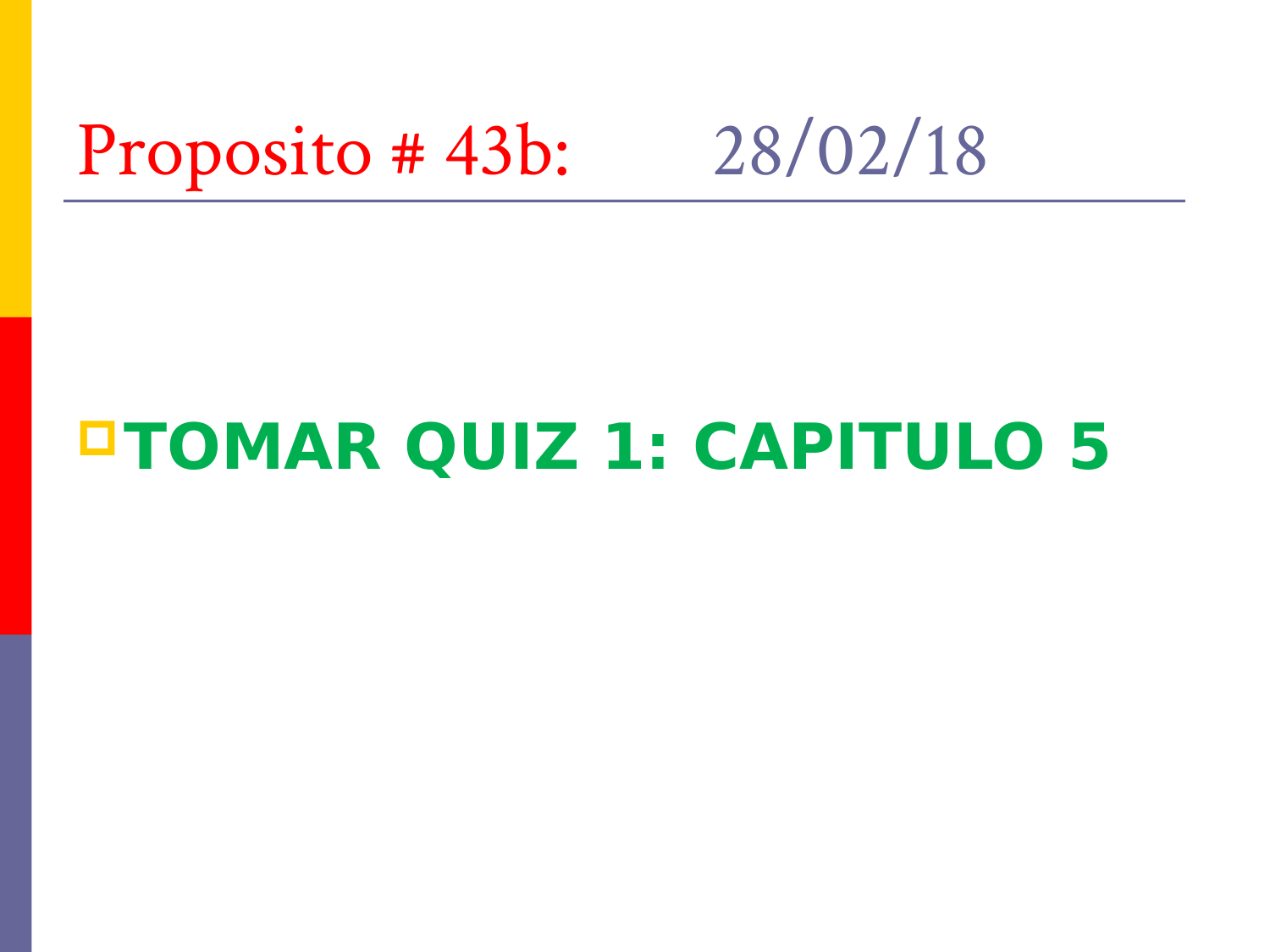

# Proposito # 43b:		28/02/18

TOMAR QUIZ 1: CAPITULO 5